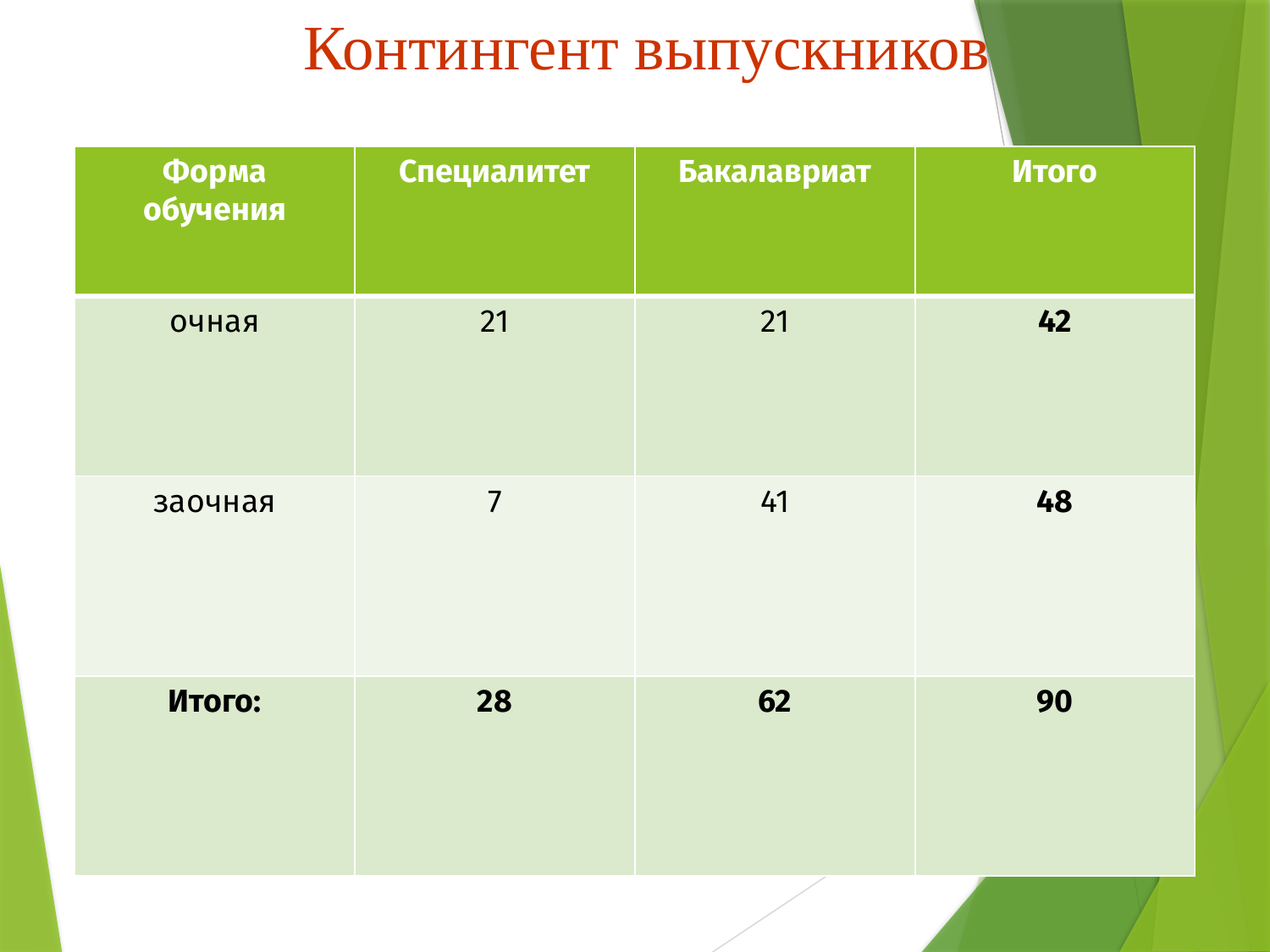

# Контингент выпускников
| Форма обучения | Специалитет | Бакалавриат | Итого |
| --- | --- | --- | --- |
| очная | 21 | 21 | 42 |
| заочная | 7 | 41 | 48 |
| Итого: | 28 | 62 | 90 |